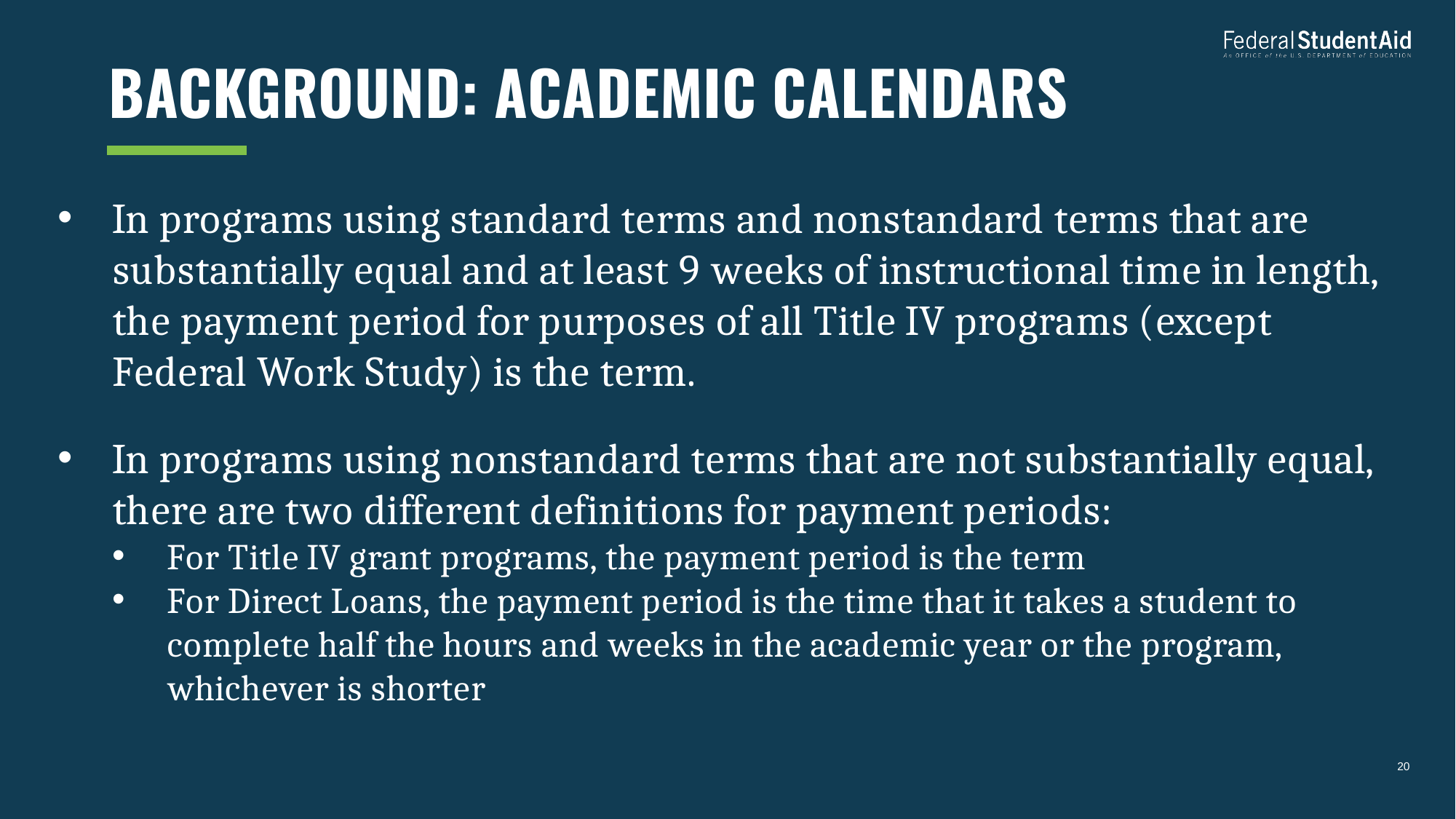

# BACKGROUND: ACADEMIC CALENDARS
In programs using standard terms and nonstandard terms that are substantially equal and at least 9 weeks of instructional time in length, the payment period for purposes of all Title IV programs (except Federal Work Study) is the term.

In programs using nonstandard terms that are not substantially equal, there are two different definitions for payment periods:
For Title IV grant programs, the payment period is the term
For Direct Loans, the payment period is the time that it takes a student to complete half the hours and weeks in the academic year or the program, whichever is shorter
20